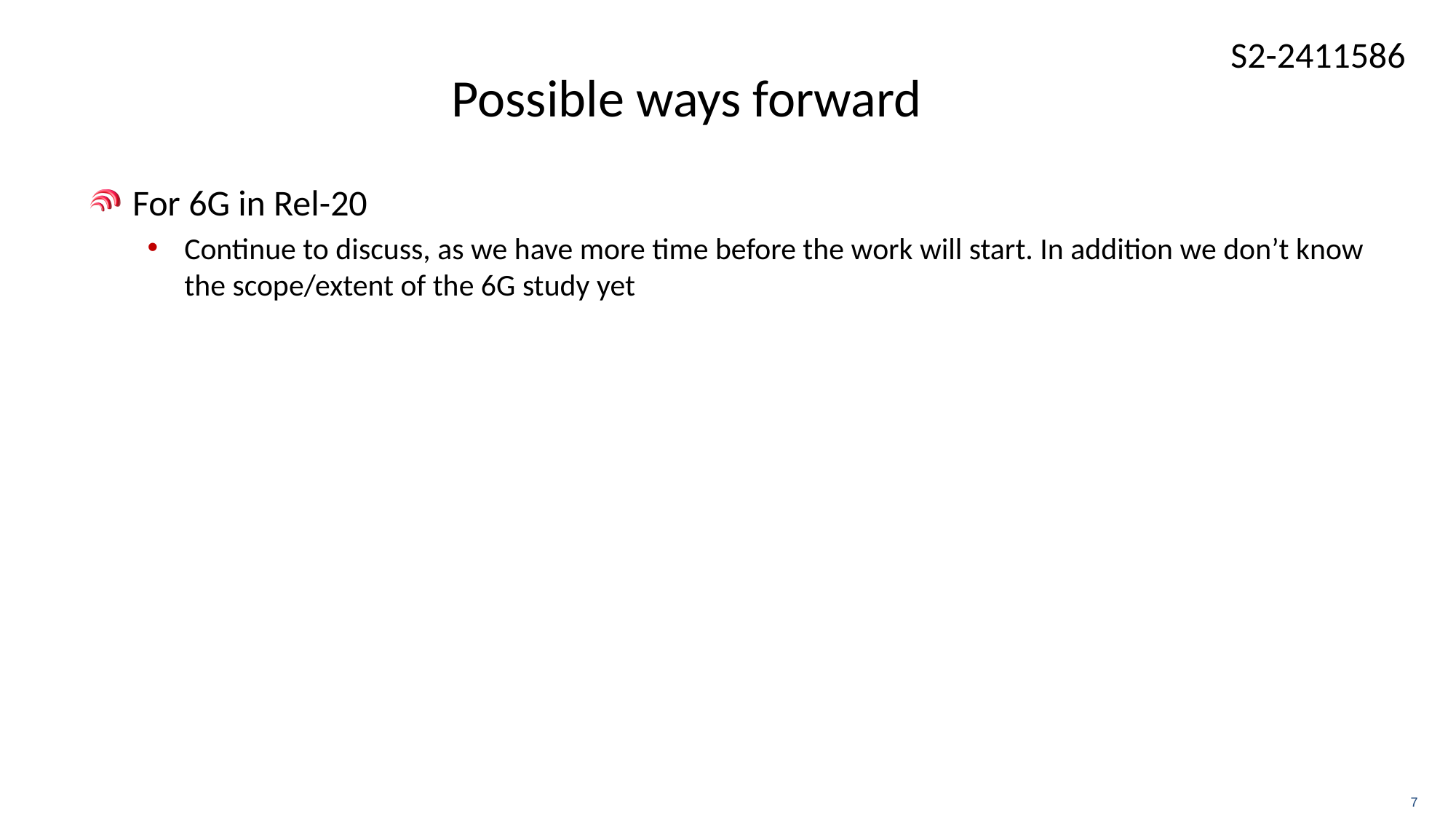

# Possible ways forward
For 6G in Rel-20
Continue to discuss, as we have more time before the work will start. In addition we don’t know the scope/extent of the 6G study yet